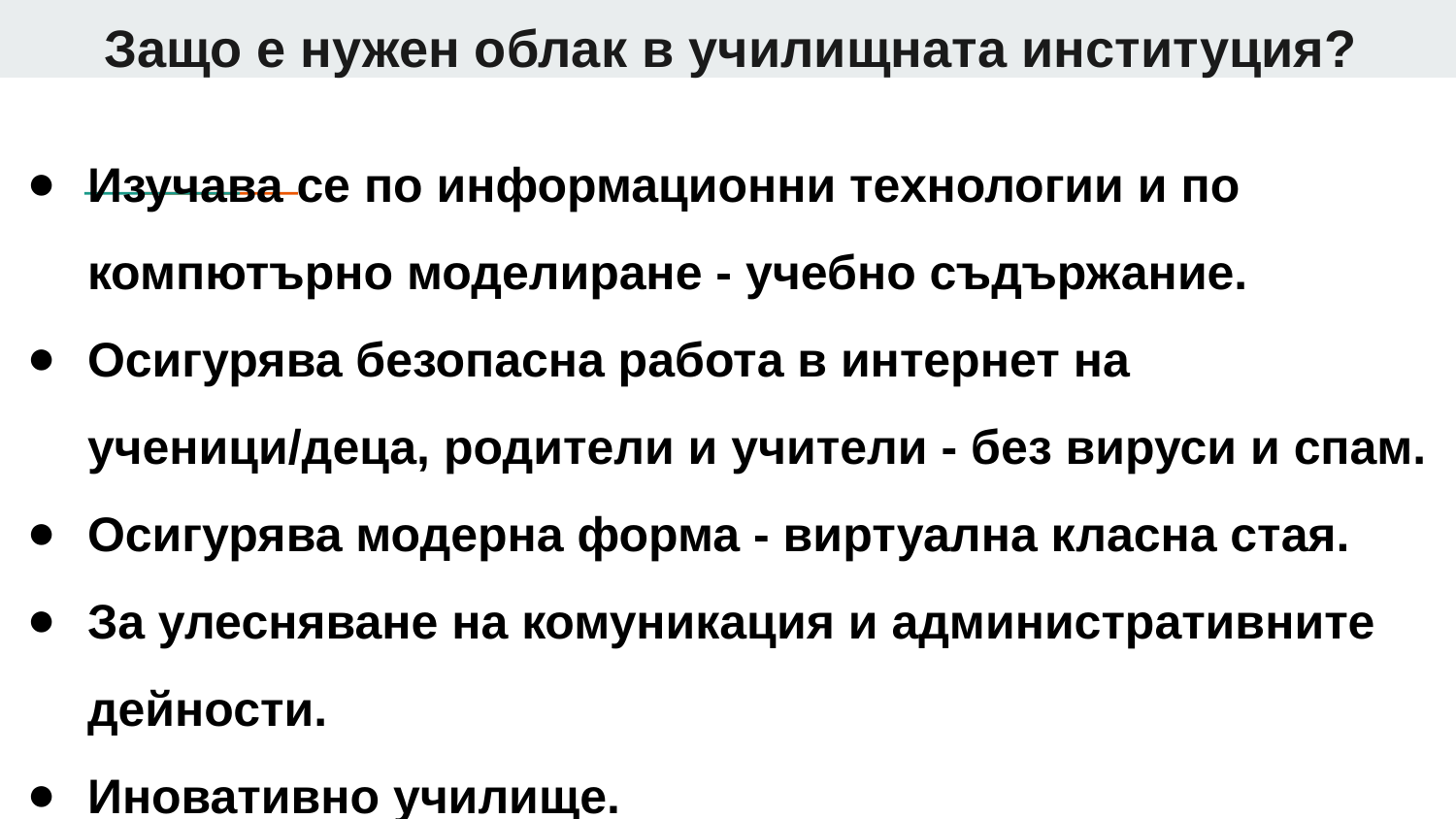

# Защо е нужен облак в училищната институция?
Изучава се по информационни технологии и по компютърно моделиране - учебно съдържание.
Осигурява безопасна работа в интернет на ученици/деца, родители и учители - без вируси и спам.
Осигурява модерна форма - виртуална класна стая.
За улесняване на комуникация и административните дейности.
Иновативно училище.